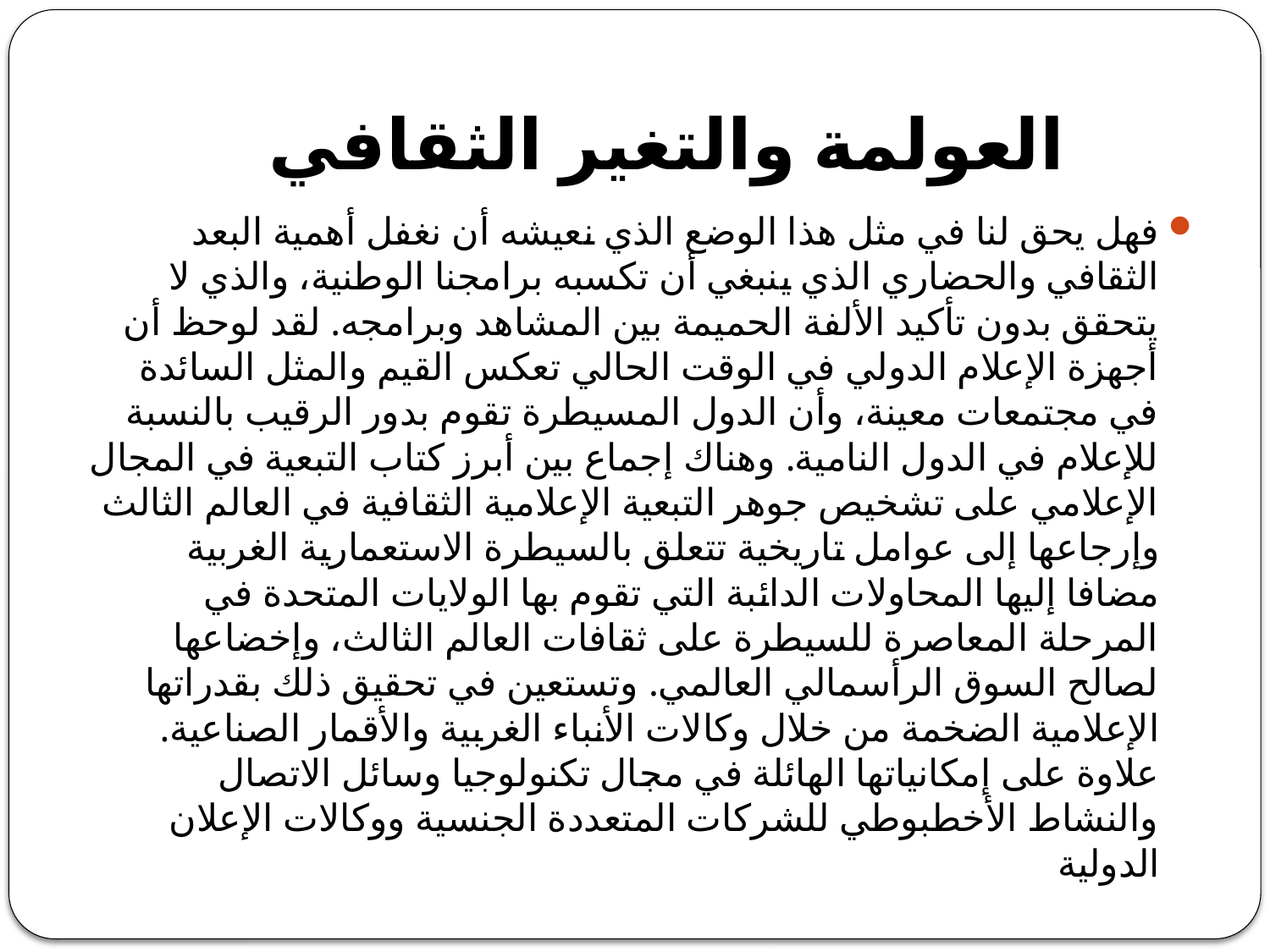

# العولمة والتغير الثقافي
فهل يحق لنا في مثل هذا الوضع الذي نعيشه أن نغفل أهمية البعد الثقافي والحضاري الذي ينبغي أن تكسبه برامجنا الوطنية، والذي لا يتحقق بدون تأكيد الألفة الحميمة بين المشاهد وبرامجه. لقد لوحظ أن أجهزة الإعلام الدولي في الوقت الحالي تعكس القيم والمثل السائدة في مجتمعات معينة، وأن الدول المسيطرة تقوم بدور الرقيب بالنسبة للإعلام في الدول النامية. وهناك إجماع بين أبرز كتاب التبعية في المجال الإعلامي على تشخيص جوهر التبعية الإعلامية الثقافية في العالم الثالث وإرجاعها إلى عوامل تاريخية تتعلق بالسيطرة الاستعمارية الغربية مضافا إليها المحاولات الدائبة التي تقوم بها الولايات المتحدة في المرحلة المعاصرة للسيطرة على ثقافات العالم الثالث، وإخضاعها لصالح السوق الرأسمالي العالمي. وتستعين في تحقيق ذلك بقدراتها الإعلامية الضخمة من خلال وكالات الأنباء الغربية والأقمار الصناعية. علاوة على إمكانياتها الهائلة في مجال تكنولوجيا وسائل الاتصال والنشاط الأخطبوطي للشركات المتعددة الجنسية ووكالات الإعلان الدولية